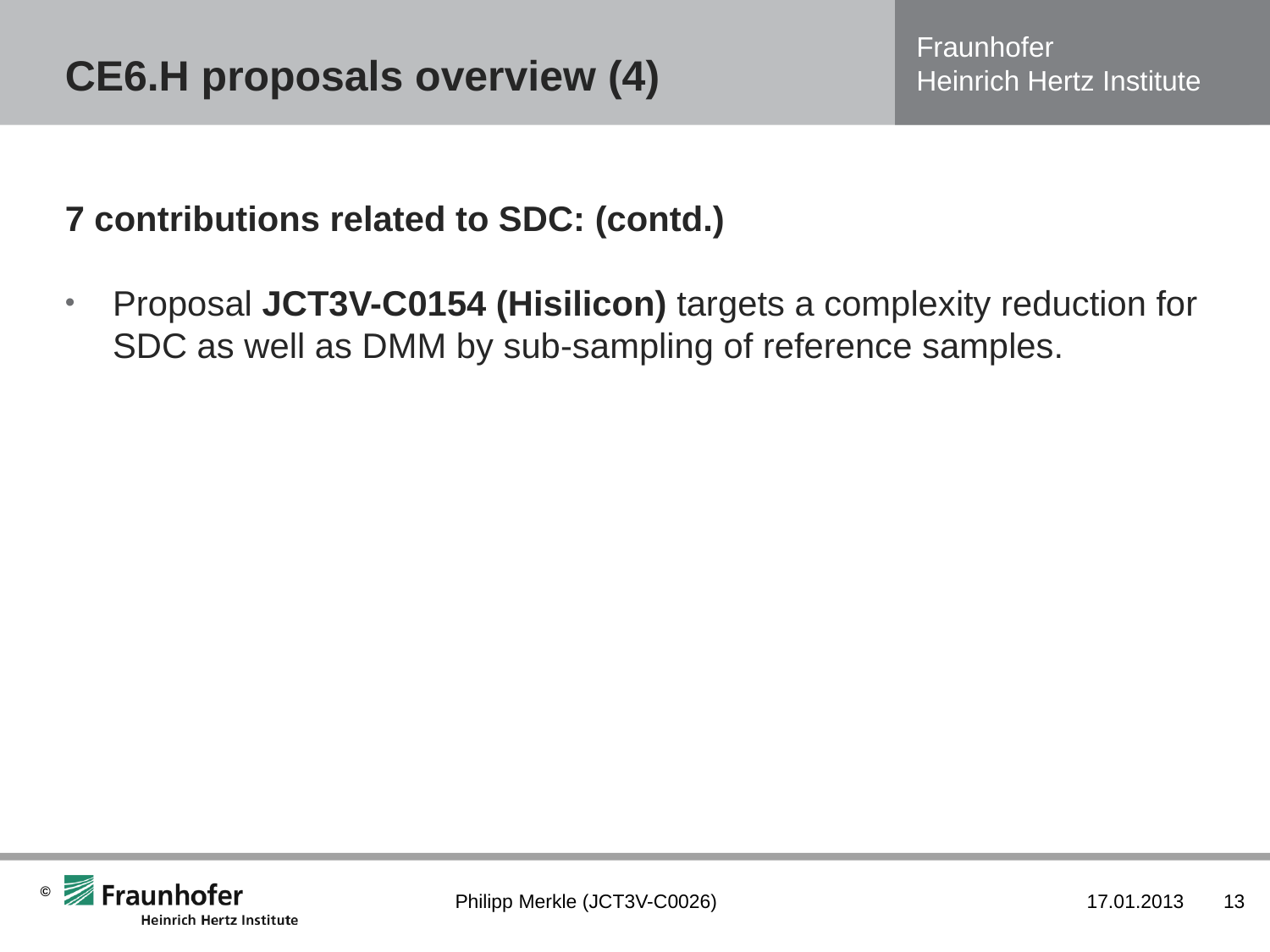

# CE6.H proposals overview (4)
7 contributions related to SDC: (contd.)

Proposal JCT3V-C0154 (Hisilicon) targets a complexity reduction for SDC as well as DMM by sub-sampling of reference samples.
Philipp Merkle (JCT3V-C0026)
17.01.2013
13